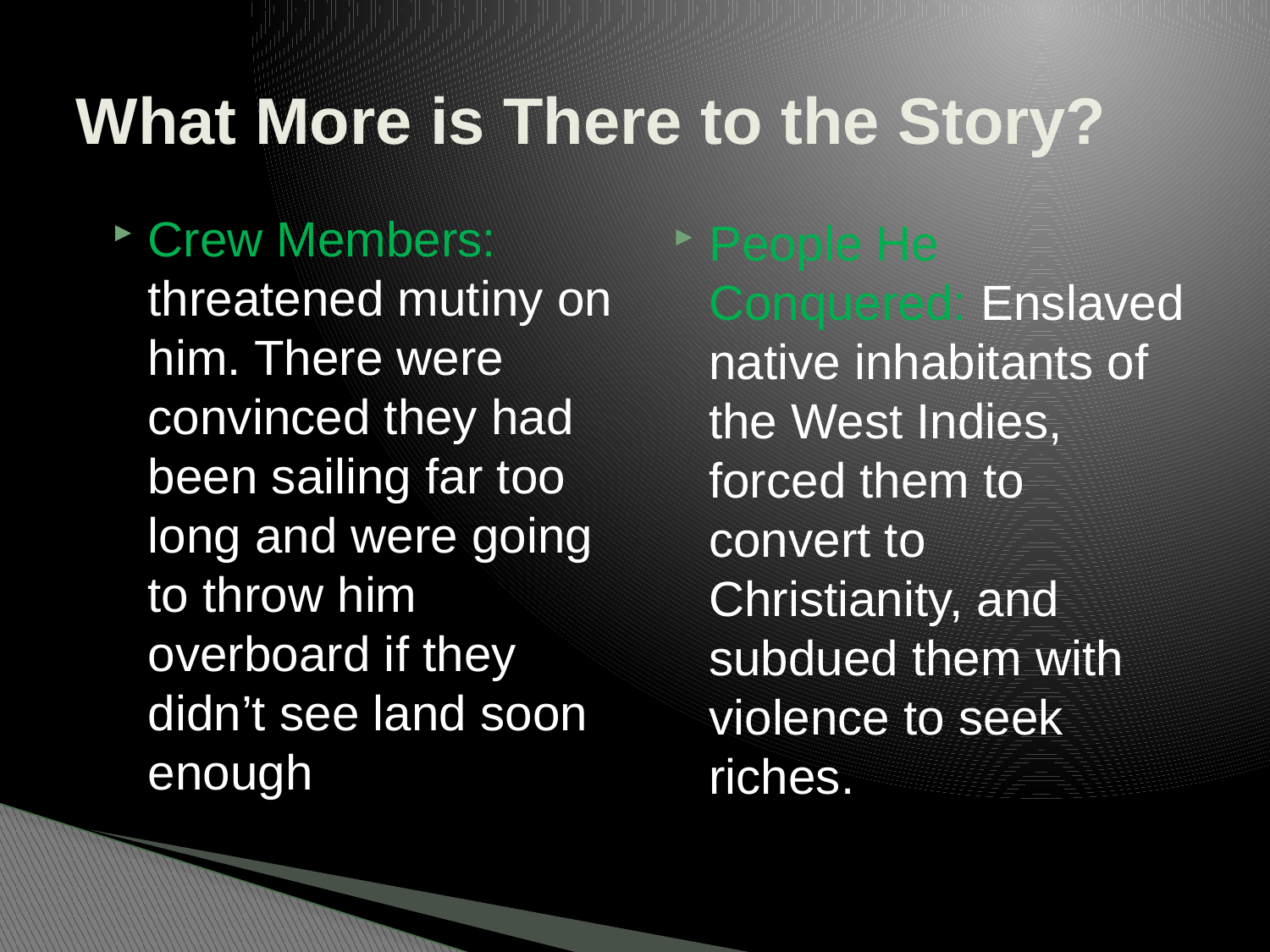

# What More is There to the Story?
Crew Members: threatened mutiny on him. There were convinced they had been sailing far too long and were going to throw him overboard if they didn’t see land soon enough
People He Conquered: Enslaved native inhabitants of the West Indies, forced them to convert to Christianity, and subdued them with violence to seek riches.